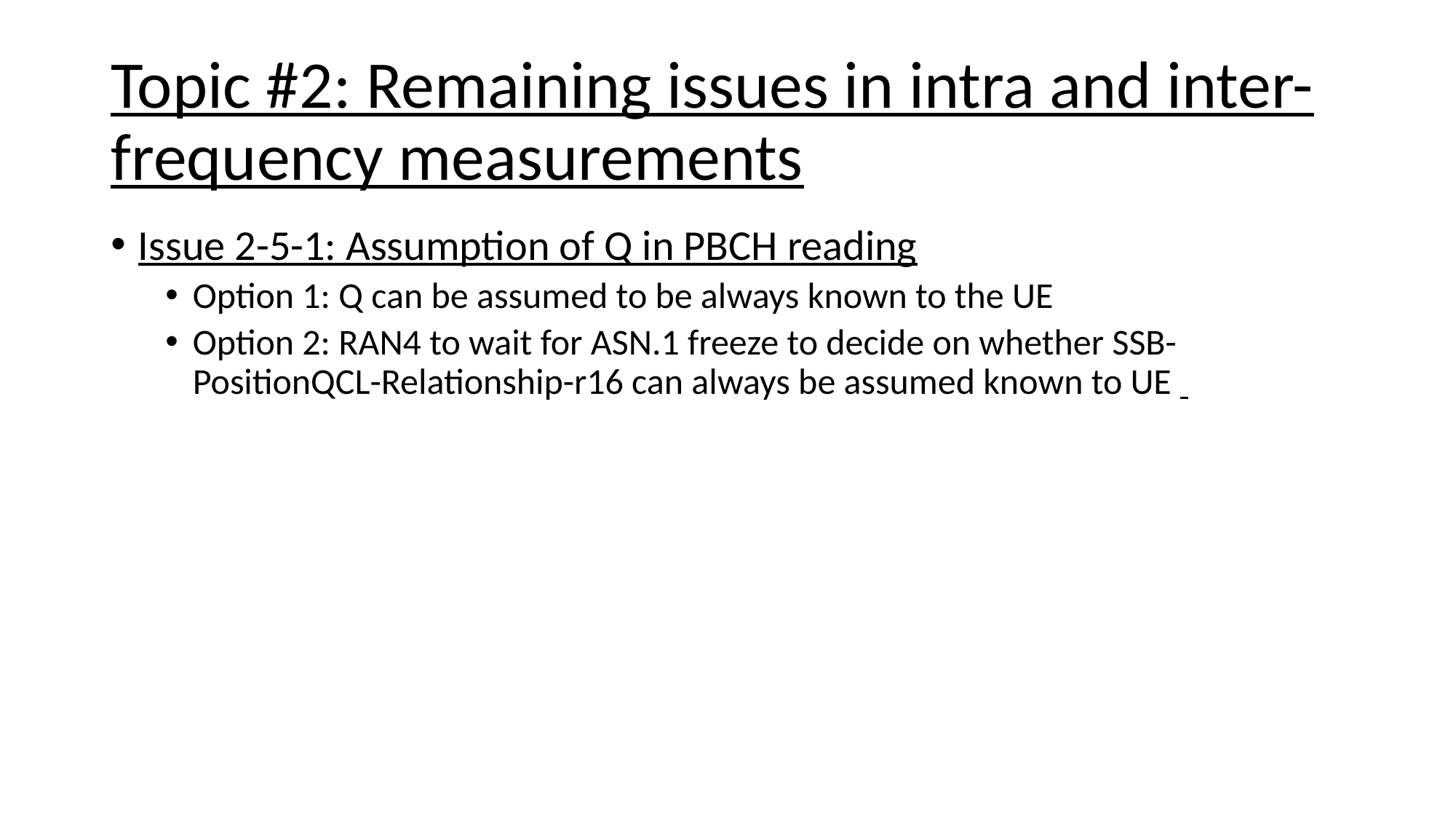

# Topic #2: Remaining issues in intra and inter-frequency measurements
Issue 2-5-1: Assumption of Q in PBCH reading
Option 1: Q can be assumed to be always known to the UE
Option 2: RAN4 to wait for ASN.1 freeze to decide on whether SSB-PositionQCL-Relationship-r16 can always be assumed known to UE